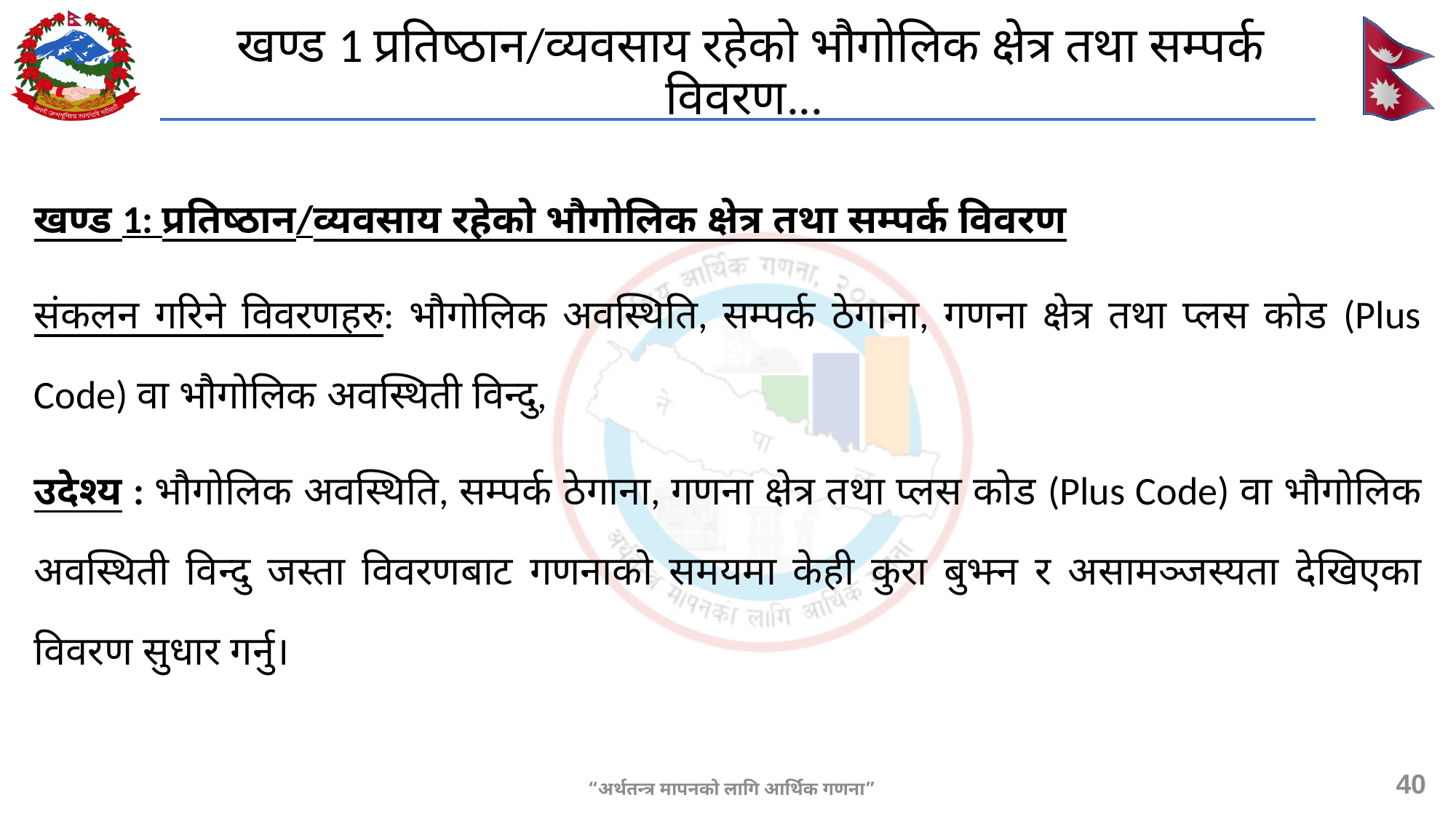

# खण्ड 1 प्रतिष्ठान/व्यवसाय रहेको भौगोलिक क्षेत्र तथा सम्पर्क विवरण...
खण्ड 1: प्रतिष्ठान/व्यवसाय रहेको भौगोलिक क्षेत्र तथा सम्पर्क विवरण
संकलन गरिने विवरणहरु: भौगोलिक अवस्थिति, सम्पर्क ठेगाना, गणना क्षेत्र तथा प्लस कोड (Plus Code) वा भौगोलिक अवस्थिती विन्दु,
उदेश्य : भौगोलिक अवस्थिति, सम्पर्क ठेगाना, गणना क्षेत्र तथा प्लस कोड (Plus Code) वा भौगोलिक अवस्थिती विन्दु जस्ता विवरणबाट गणनाको समयमा केही कुरा बुझ्न र असामञ्जस्यता देखिएका विवरण सुधार गर्नु।

40
“अर्थतन्त्र मापनको लागि आर्थिक गणना”